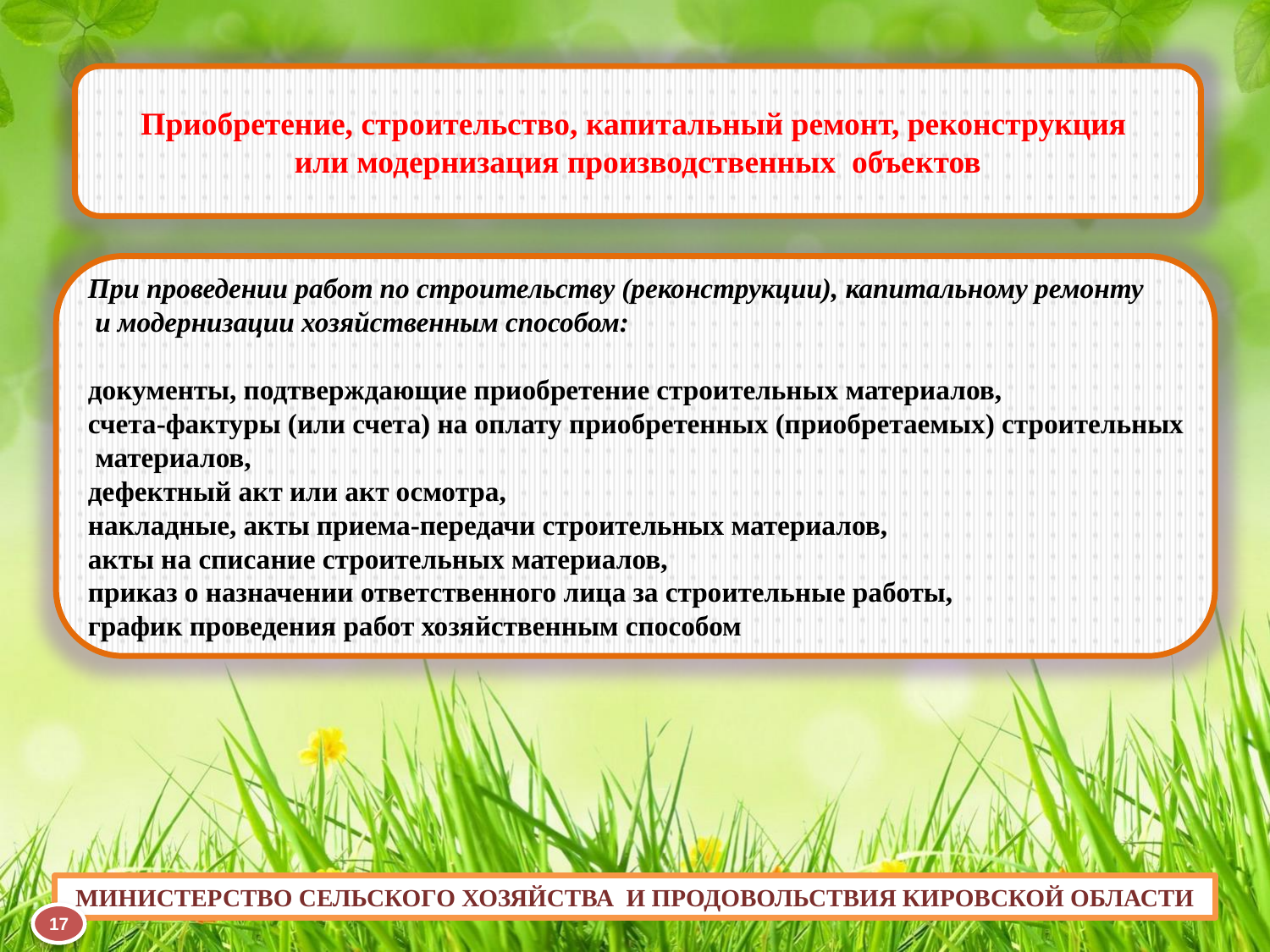

Приобретение, строительство, капитальный ремонт, реконструкция
или модернизация производственных  объектов
При проведении работ по строительству (реконструкции), капитальному ремонту
 и модернизации хозяйственным способом:

документы, подтверждающие приобретение строительных материалов,
счета-фактуры (или счета) на оплату приобретенных (приобретаемых) строительных
 материалов,
дефектный акт или акт осмотра,
накладные, акты приема-передачи строительных материалов,
акты на списание строительных материалов,
приказ о назначении ответственного лица за строительные работы,
график проведения работ хозяйственным способом

МИНИСТЕРСТВО СЕЛЬСКОГО ХОЗЯЙСТВА  И ПРОДОВОЛЬСТВИЯ КИРОВСКОЙ ОБЛАСТИ
17